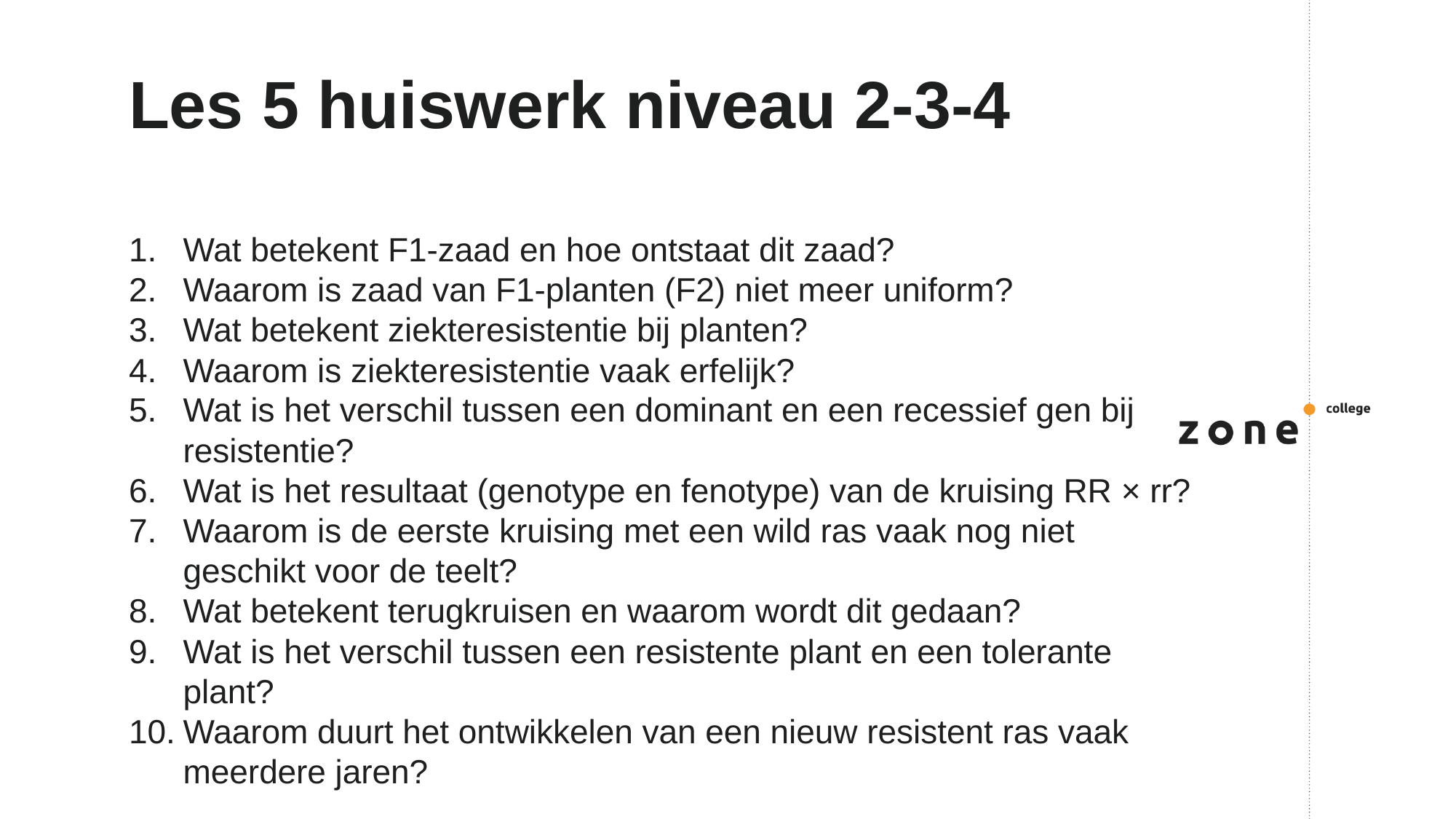

# Les 5 huiswerk niveau 2-3-4
Wat betekent F1-zaad en hoe ontstaat dit zaad?
Waarom is zaad van F1-planten (F2) niet meer uniform?
Wat betekent ziekteresistentie bij planten?
Waarom is ziekteresistentie vaak erfelijk?
Wat is het verschil tussen een dominant en een recessief gen bij resistentie?
Wat is het resultaat (genotype en fenotype) van de kruising RR × rr?
Waarom is de eerste kruising met een wild ras vaak nog niet geschikt voor de teelt?
Wat betekent terugkruisen en waarom wordt dit gedaan?
Wat is het verschil tussen een resistente plant en een tolerante plant?
Waarom duurt het ontwikkelen van een nieuw resistent ras vaak meerdere jaren?